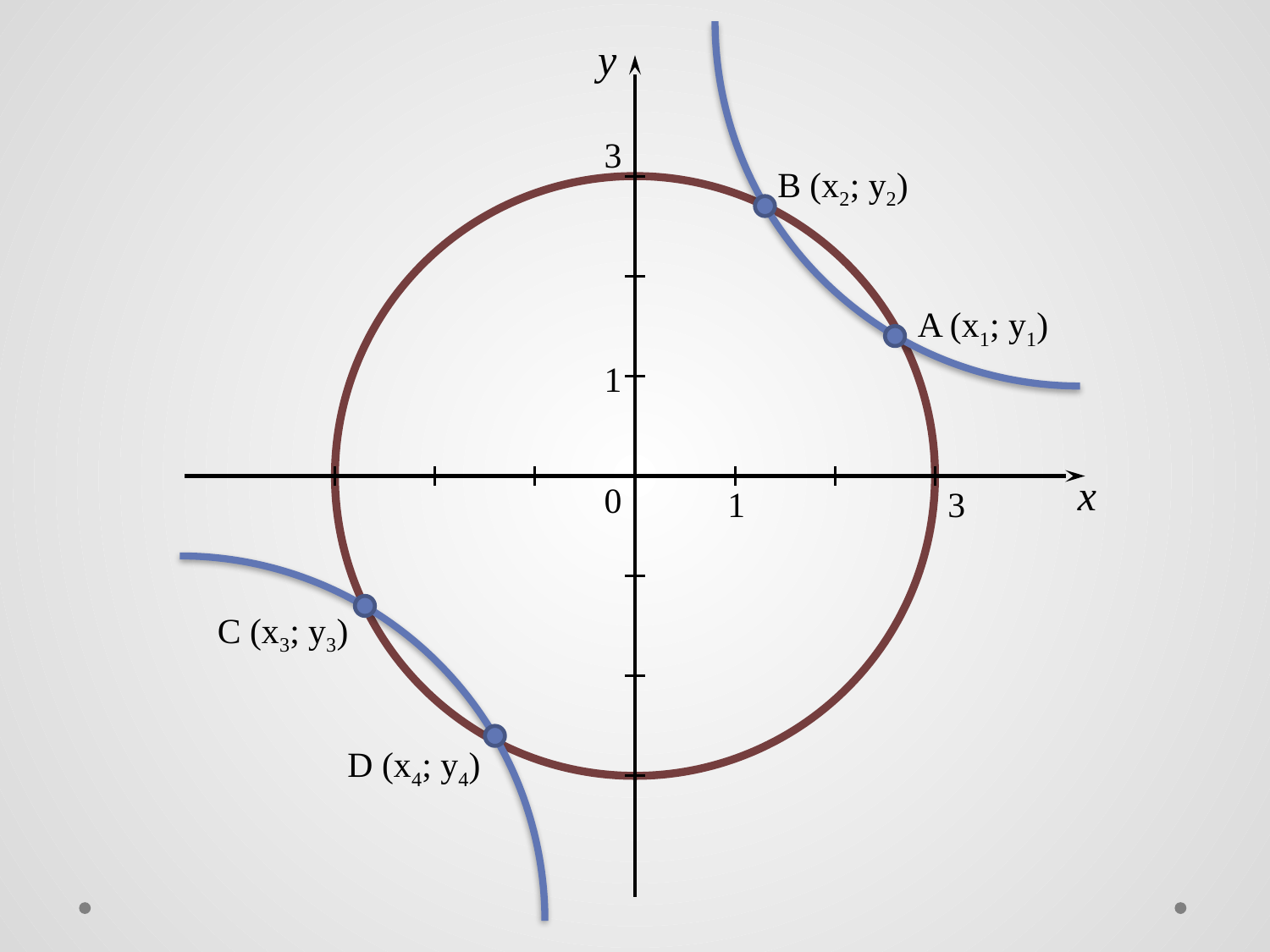

y
1
x
0
1
3
3
B (x2; y2)

A (x1; y1)

C (x3; y3)

D (x4; y4)